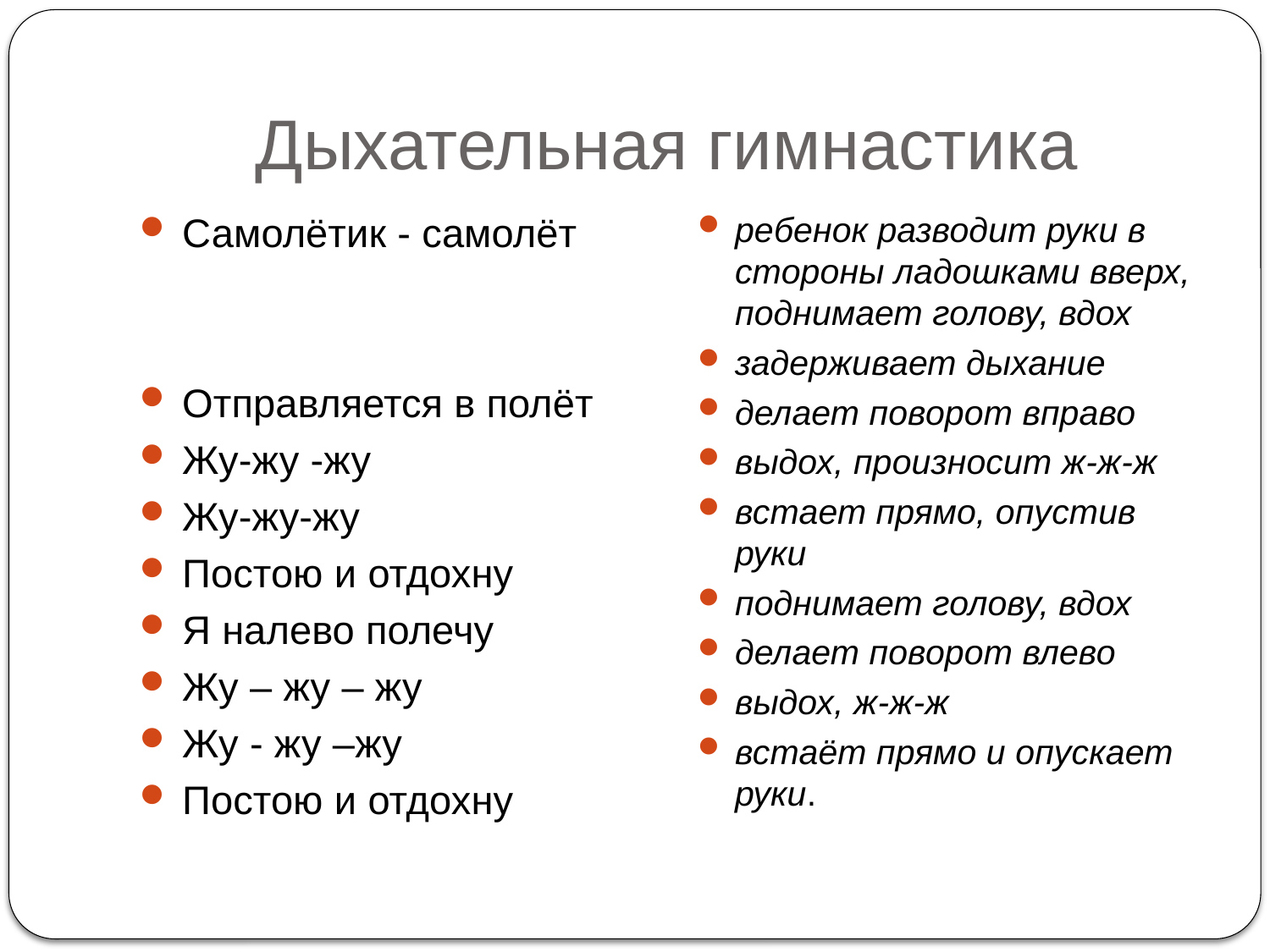

# Дыхательная гимнастика
Самолётик - самолёт

Отправляется в полёт
Жу-жу -жу
Жу-жу-жу
Постою и отдохну
Я налево полечу
Жу – жу – жу
Жу - жу –жу
Постою и отдохну

ребенок разводит руки в стороны ладошками вверх, поднимает голову, вдох
задерживает дыхание
делает поворот вправо
выдох, произносит ж-ж-ж
встает прямо, опустив руки
поднимает голову, вдох
делает поворот влево
выдох, ж-ж-ж
встаёт прямо и опускает руки.